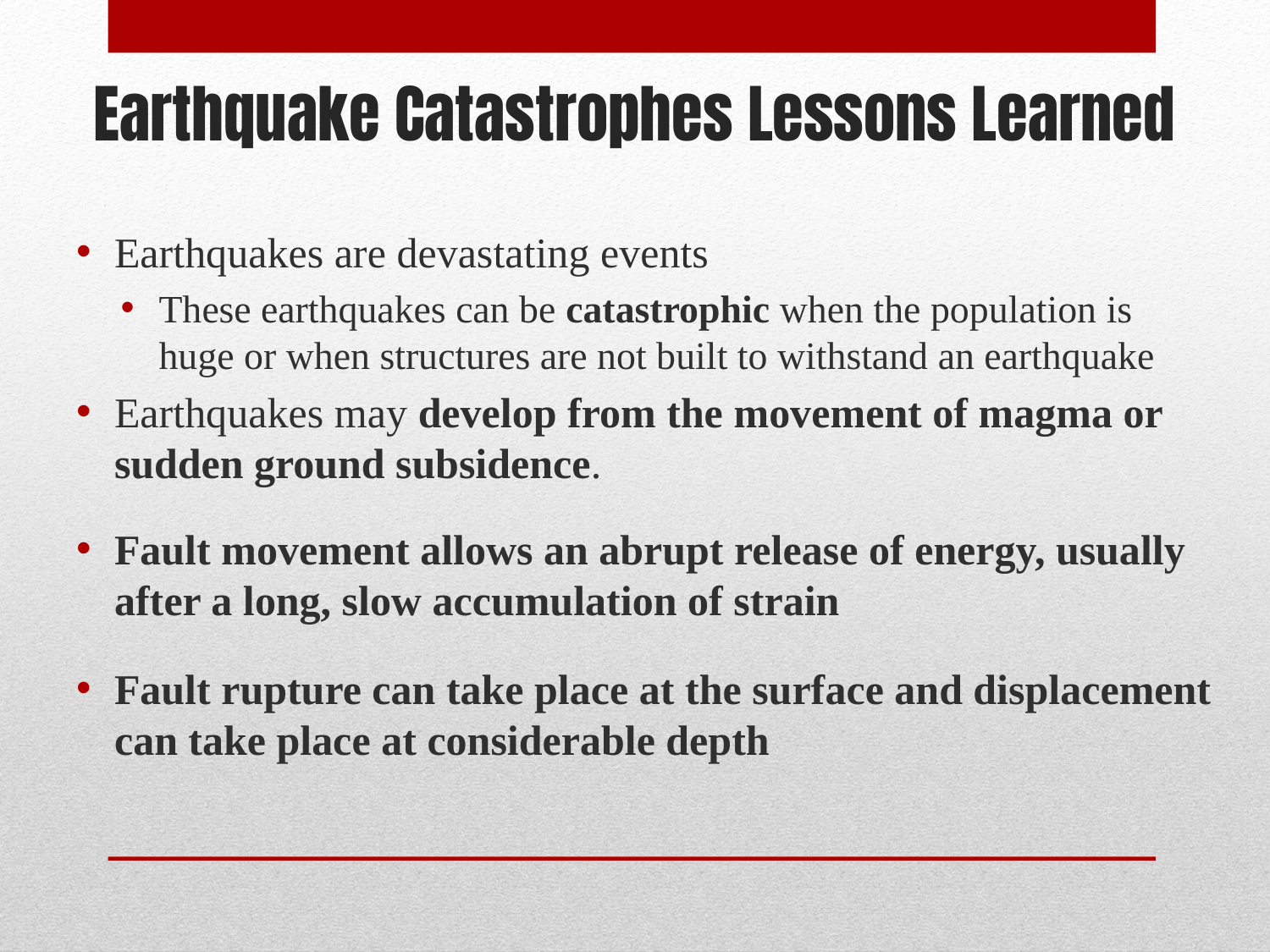

# Earthquake Catastrophes Lessons Learned
Earthquakes are devastating events
These earthquakes can be catastrophic when the population is huge or when structures are not built to withstand an earthquake
Earthquakes may develop from the movement of magma or sudden ground subsidence.

Fault movement allows an abrupt release of energy, usually after a long, slow accumulation of strain

Fault rupture can take place at the surface and displacement can take place at considerable depth